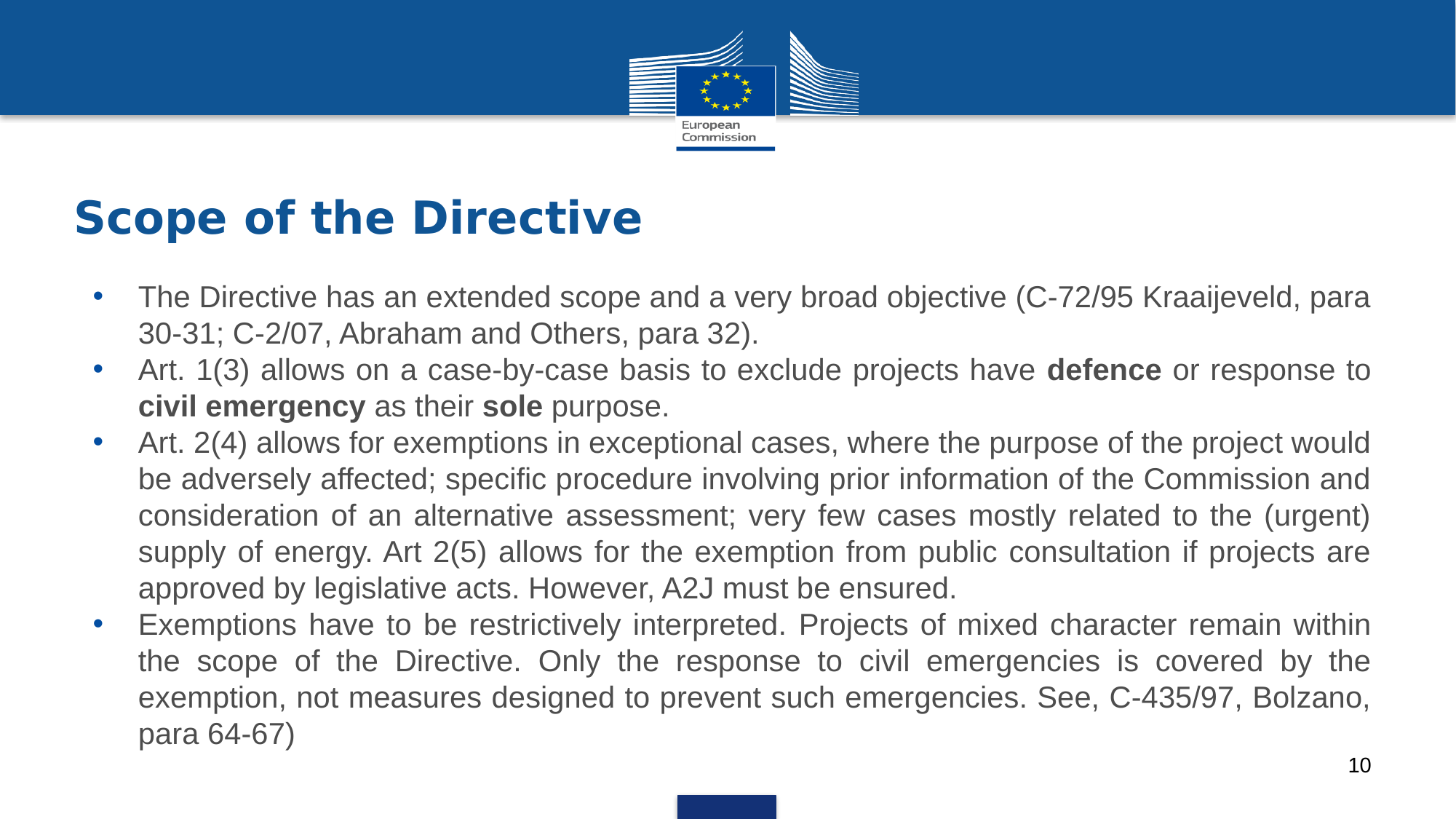

# Scope of the Directive
The Directive has an extended scope and a very broad objective (C-72/95 Kraaijeveld, para 30-31; C-2/07, Abraham and Others, para 32).
Art. 1(3) allows on a case-by-case basis to exclude projects have defence or response to civil emergency as their sole purpose.
Art. 2(4) allows for exemptions in exceptional cases, where the purpose of the project would be adversely affected; specific procedure involving prior information of the Commission and consideration of an alternative assessment; very few cases mostly related to the (urgent) supply of energy. Art 2(5) allows for the exemption from public consultation if projects are approved by legislative acts. However, A2J must be ensured.
Exemptions have to be restrictively interpreted. Projects of mixed character remain within the scope of the Directive. Only the response to civil emergencies is covered by the exemption, not measures designed to prevent such emergencies. See, C-435/97, Bolzano, para 64-67)
10